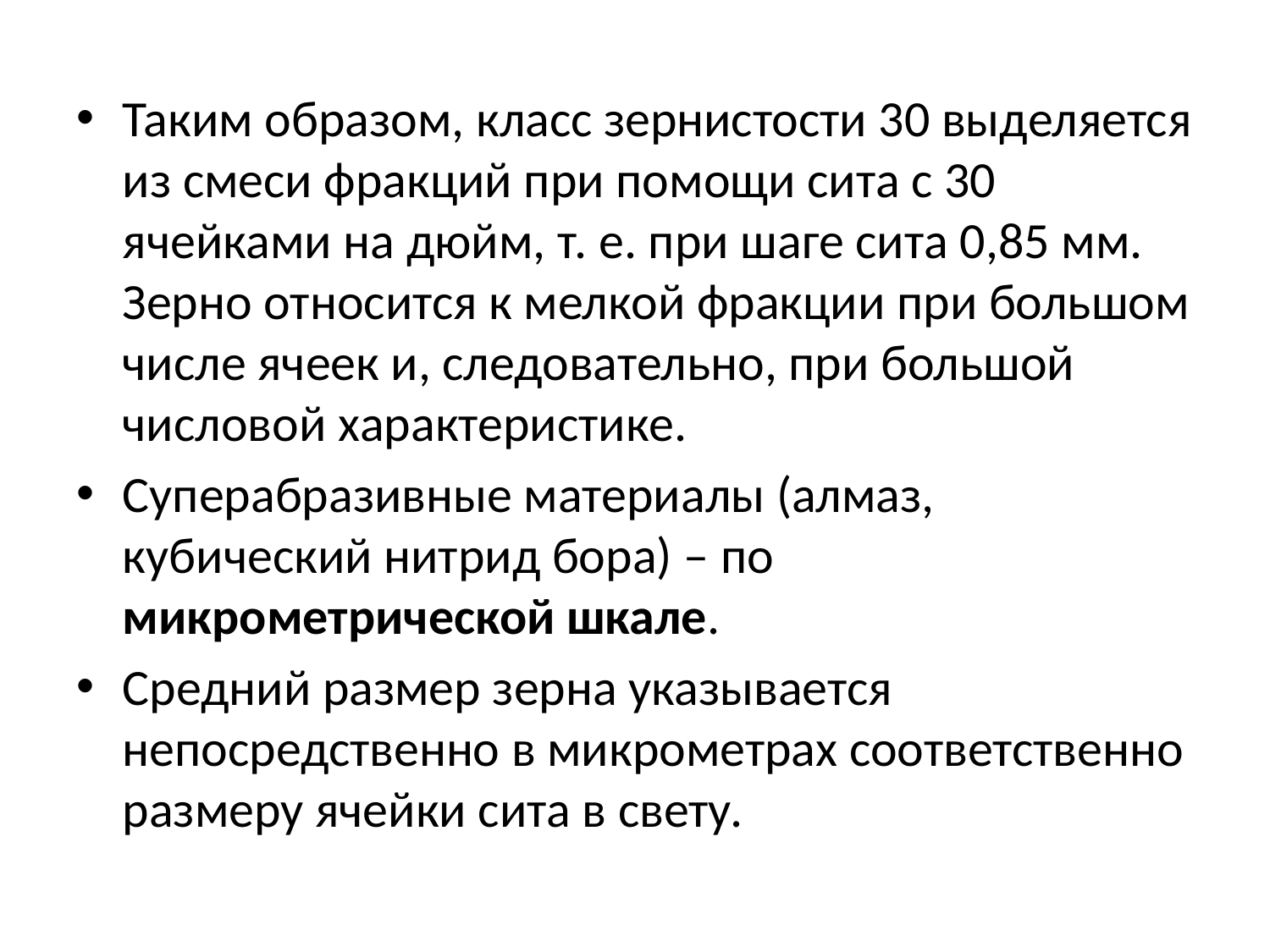

Таким образом, класс зернистости 30 выделяется из смеси фракций при помощи сита с 30 ячейками на дюйм, т. е. при шаге сита 0,85 мм. Зерно относится к мелкой фракции при большом числе ячеек и, следовательно, при большой числовой характеристике.
Суперабразивные материалы (алмаз, кубический нитрид бора) – по микрометрической шкале.
Средний размер зерна указывается непосредственно в микрометрах соответственно размеру ячейки сита в свету.